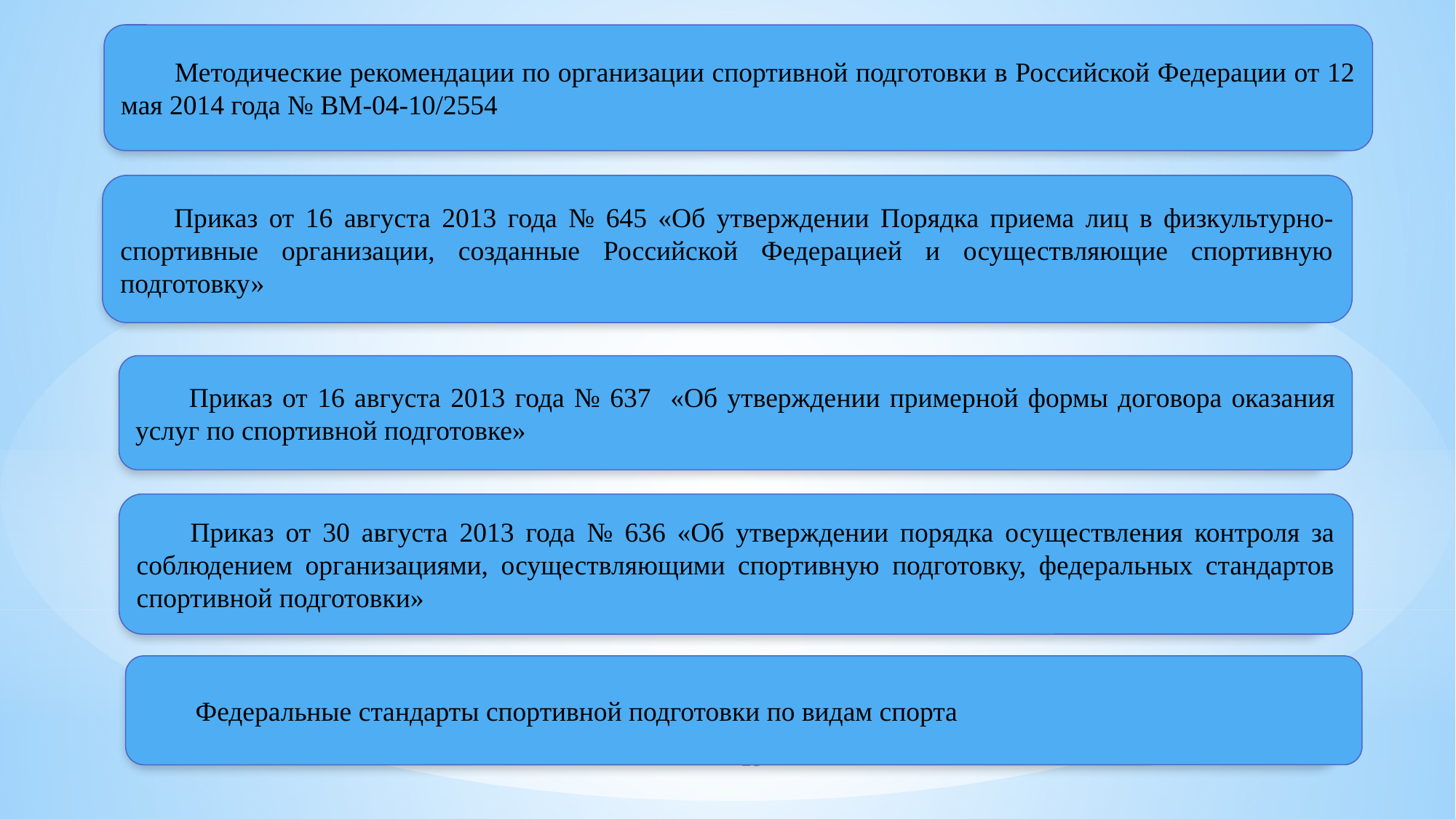

Программы спортивной подготовки
Методические рекомендации по организации спортивной подготовки в Российской Федерации от 12 мая 2014 года № ВМ-04-10/2554
Приказ от 16 августа 2013 года № 645 «Об утверждении Порядка приема лиц в физкультурно-спортивные организации, созданные Российской Федерацией и осуществляющие спортивную подготовку»
Приказ от 16 августа 2013 года № 637  «Об утверждении примерной формы договора оказания услуг по спортивной подготовке»
Приказ от 30 августа 2013 года № 636 «Об утверждении порядка осуществления контроля за соблюдением организациями, осуществляющими спортивную подготовку, федеральных стандартов спортивной подготовки»
Федеральные стандарты спортивной подготовки по видам спорта
28